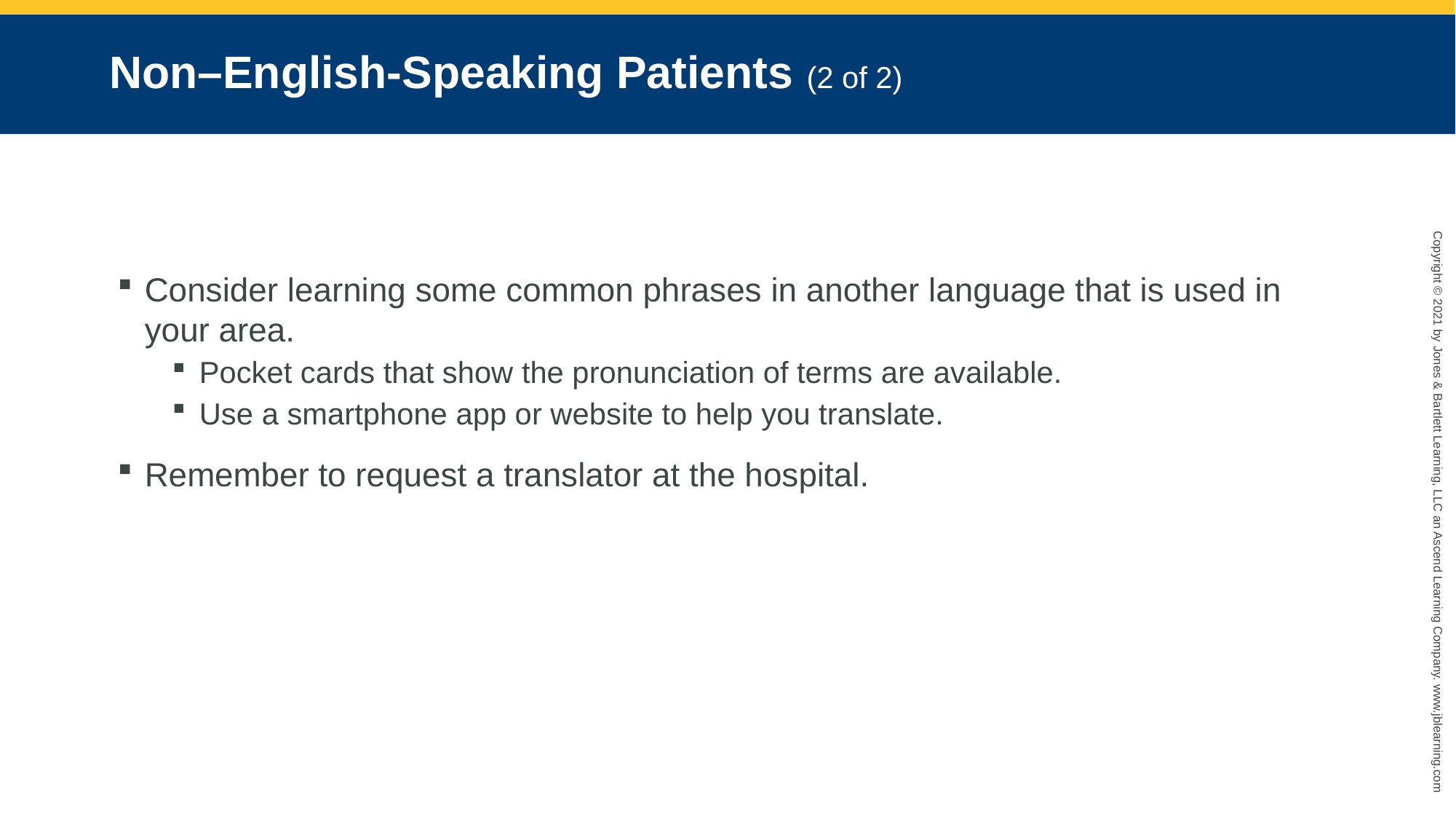

# Non–English-Speaking Patients (2 of 2)
Consider learning some common phrases in another language that is used in your area.
Pocket cards that show the pronunciation of terms are available.
Use a smartphone app or website to help you translate.
Remember to request a translator at the hospital.